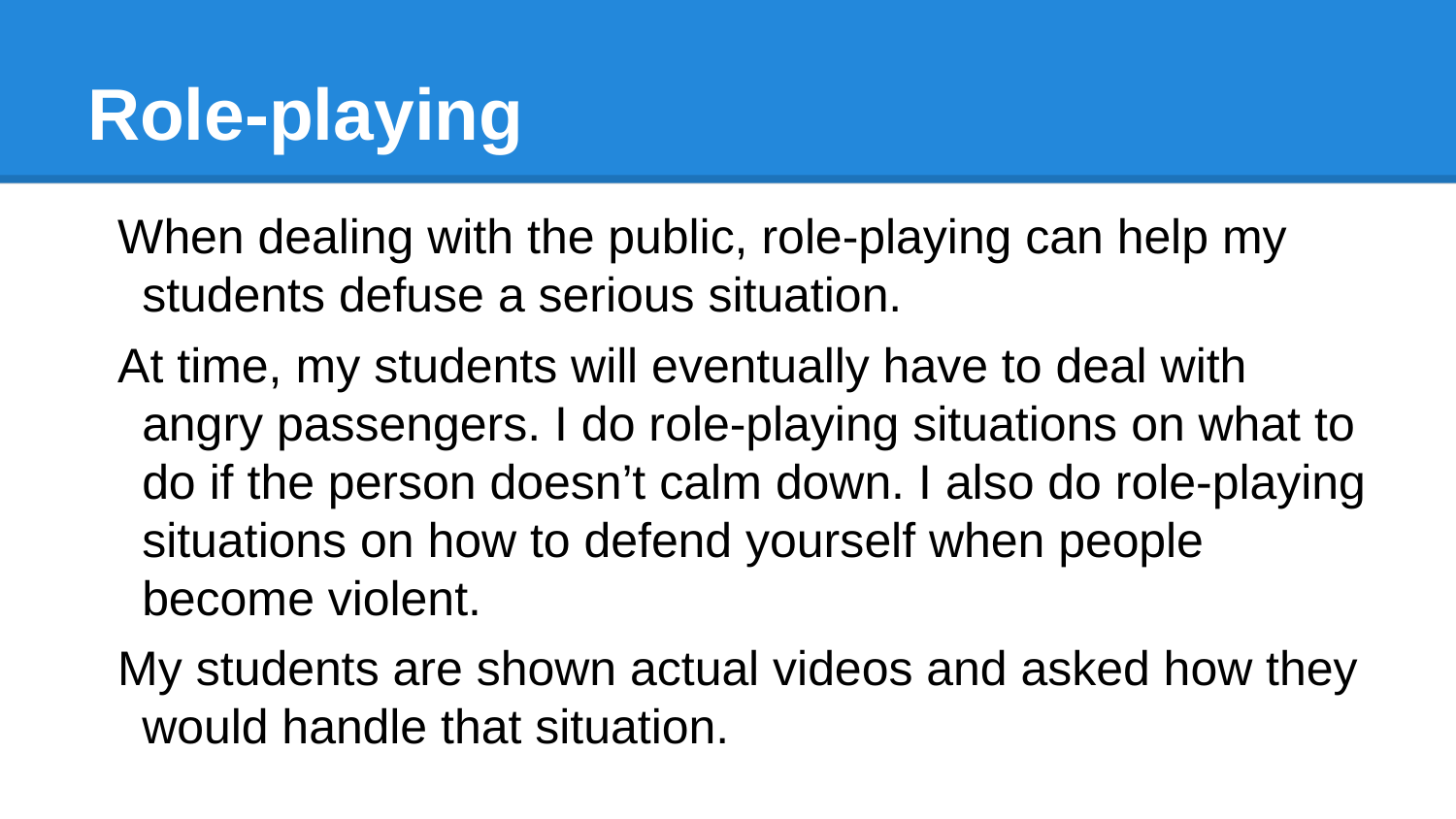

# Role-playing
When dealing with the public, role-playing can help my students defuse a serious situation.
At time, my students will eventually have to deal with angry passengers. I do role-playing situations on what to do if the person doesn’t calm down. I also do role-playing situations on how to defend yourself when people become violent.
My students are shown actual videos and asked how they would handle that situation.